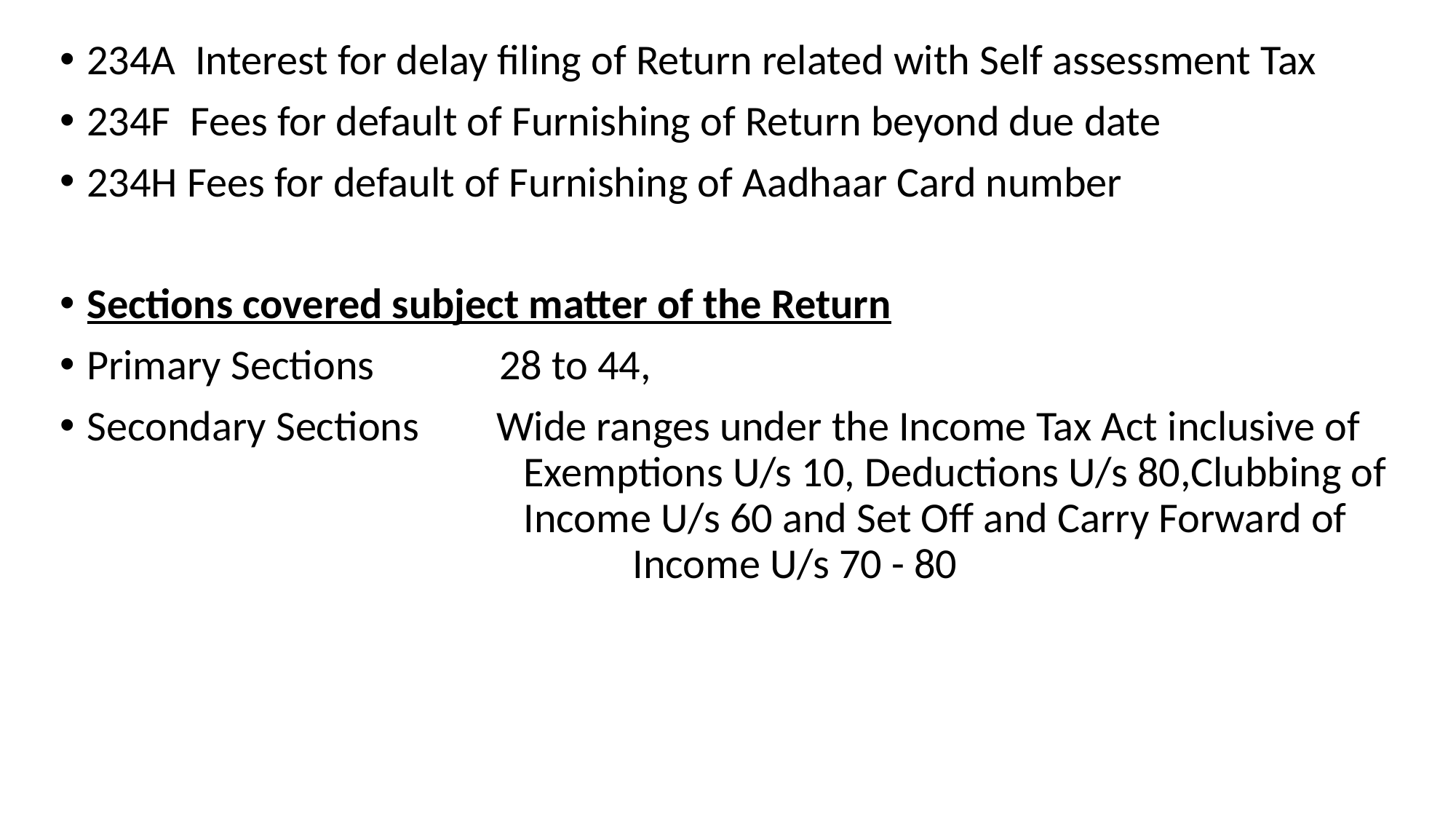

234A  Interest for delay filing of Return related with Self assessment Tax
234F  Fees for default of Furnishing of Return beyond due date
234H Fees for default of Furnishing of Aadhaar Card number

Sections covered subject matter of the Return
Primary Sections             28 to 44,
Secondary Sections        Wide ranges under the Income Tax Act inclusive of    				Exemptions U/s 10, Deductions U/s 80,Clubbing of  				Income U/s 60 and Set Off and Carry Forward of 					Income U/s 70 - 80